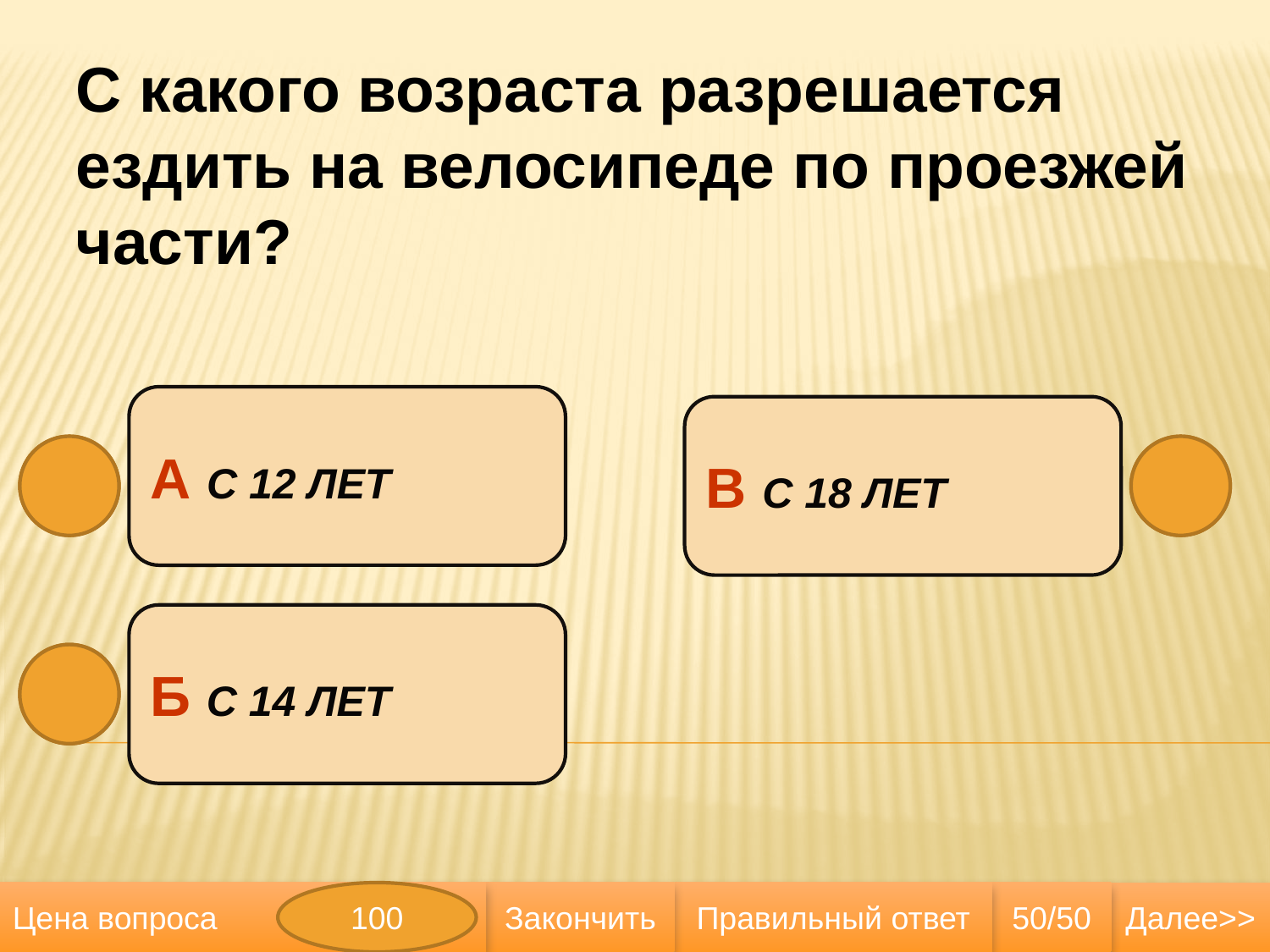

С какого возраста разрешается ездить на велосипеде по проезжей части?
А С 12 ЛЕТ
В С 18 ЛЕТ

Б С 14 ЛЕТ

Цена вопроса
100
Закончить
Правильный ответ
50/50
Далее>>